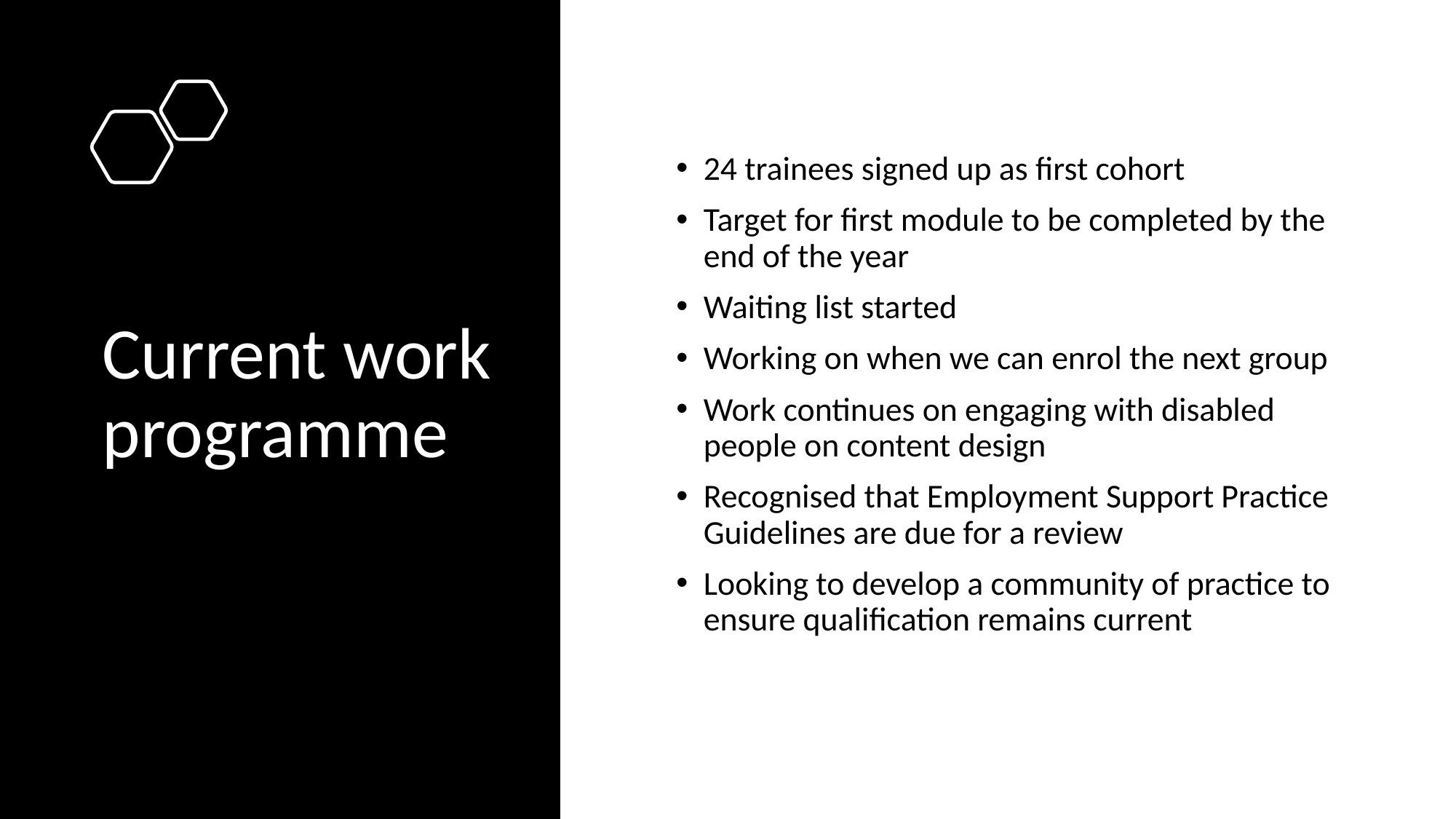

# Current work programme
24 trainees signed up as first cohort
Target for first module to be completed by the end of the year
Waiting list started
Working on when we can enrol the next group
Work continues on engaging with disabled people on content design
Recognised that Employment Support Practice Guidelines are due for a review
Looking to develop a community of practice to ensure qualification remains current